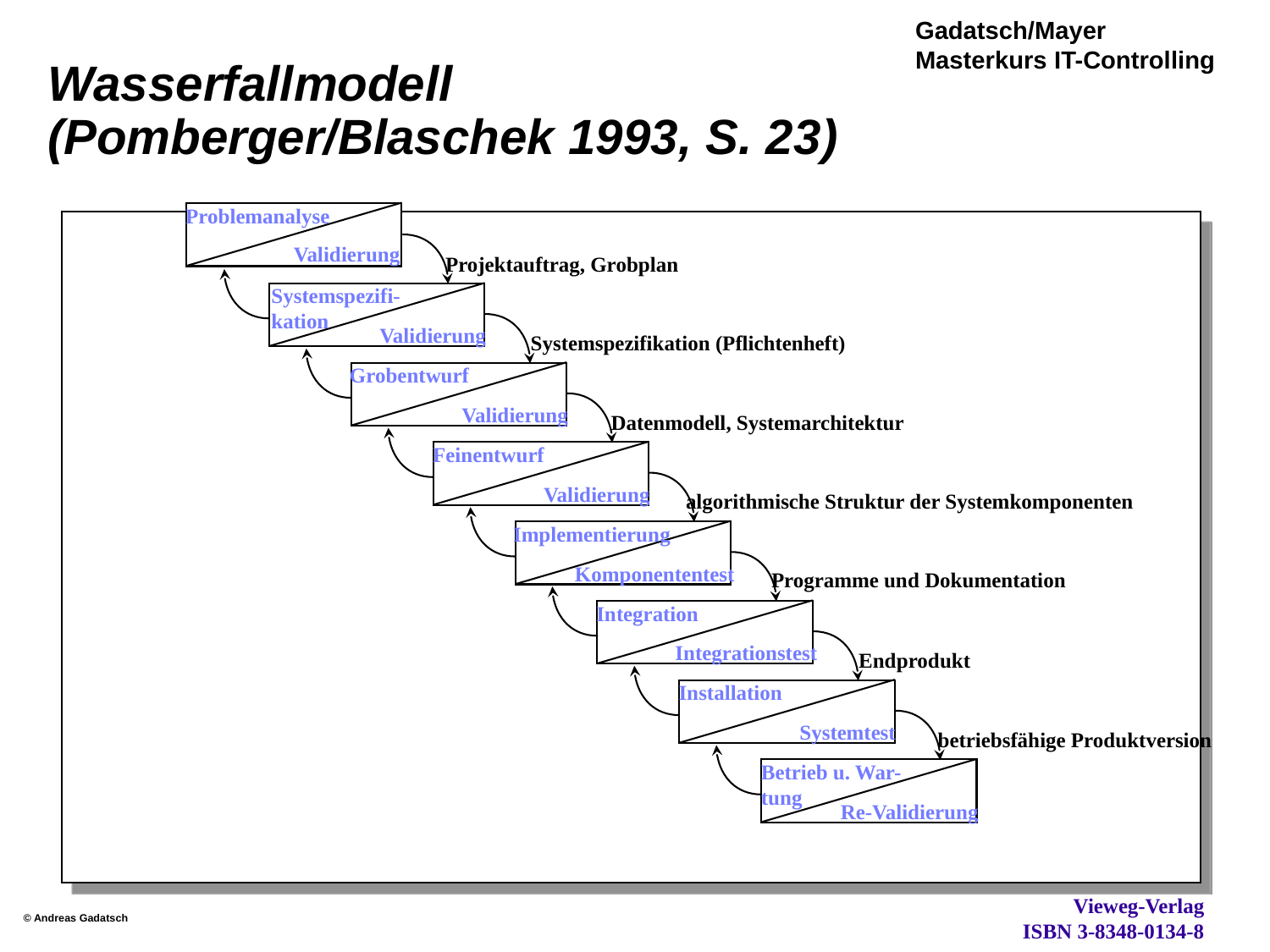

# Wasserfallmodell (Pomberger/Blaschek 1993, S. 23)
Problemanalyse

Validierung
Projektauftrag, Grobplan

Systemspezifi-
kation

Validierung
Systemspezifikation (Pflichtenheft)

Grobentwurf

Validierung
Datenmodell, Systemarchitektur

Feinentwurf

Validierung
algorithmische Struktur der Systemkomponenten

Implementierung

Komponententest
Programme und Dokumentation

Integration

Integrationstest
Endprodukt

Installation

Systemtest
betriebsfähige Produktversion

Betrieb u. War-
tung

Re-Validierung